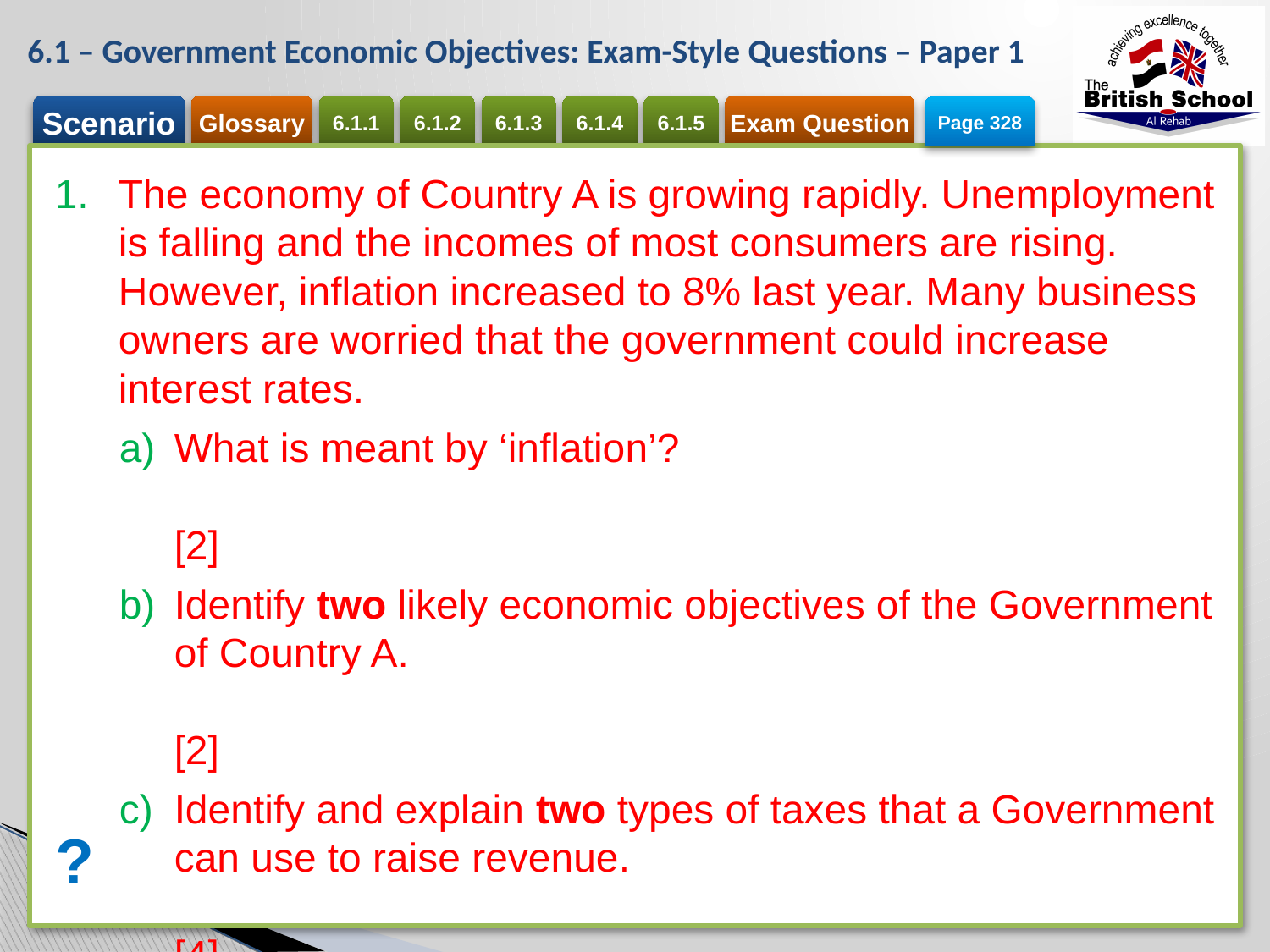

# 6.1 – Government Economic Objectives: Exam-Style Questions – Paper 1
Page 328
The economy of Country A is growing rapidly. Unemployment is falling and the incomes of most consumers are rising. However, inflation increased to 8% last year. Many business owners are worried that the government could increase interest rates.
What is meant by ‘inflation’?	[2]
Identify two likely economic objectives of the Government of Country A.	[2]
Identify and explain two types of taxes that a Government can use to raise revenue.	[4]
Identify and explain two ways in which an increase in interest rates could affect businesses in Country A.	[6]
Do you think all businesses within a country benefit when the economy grows? Justify your answer.	[6]
?